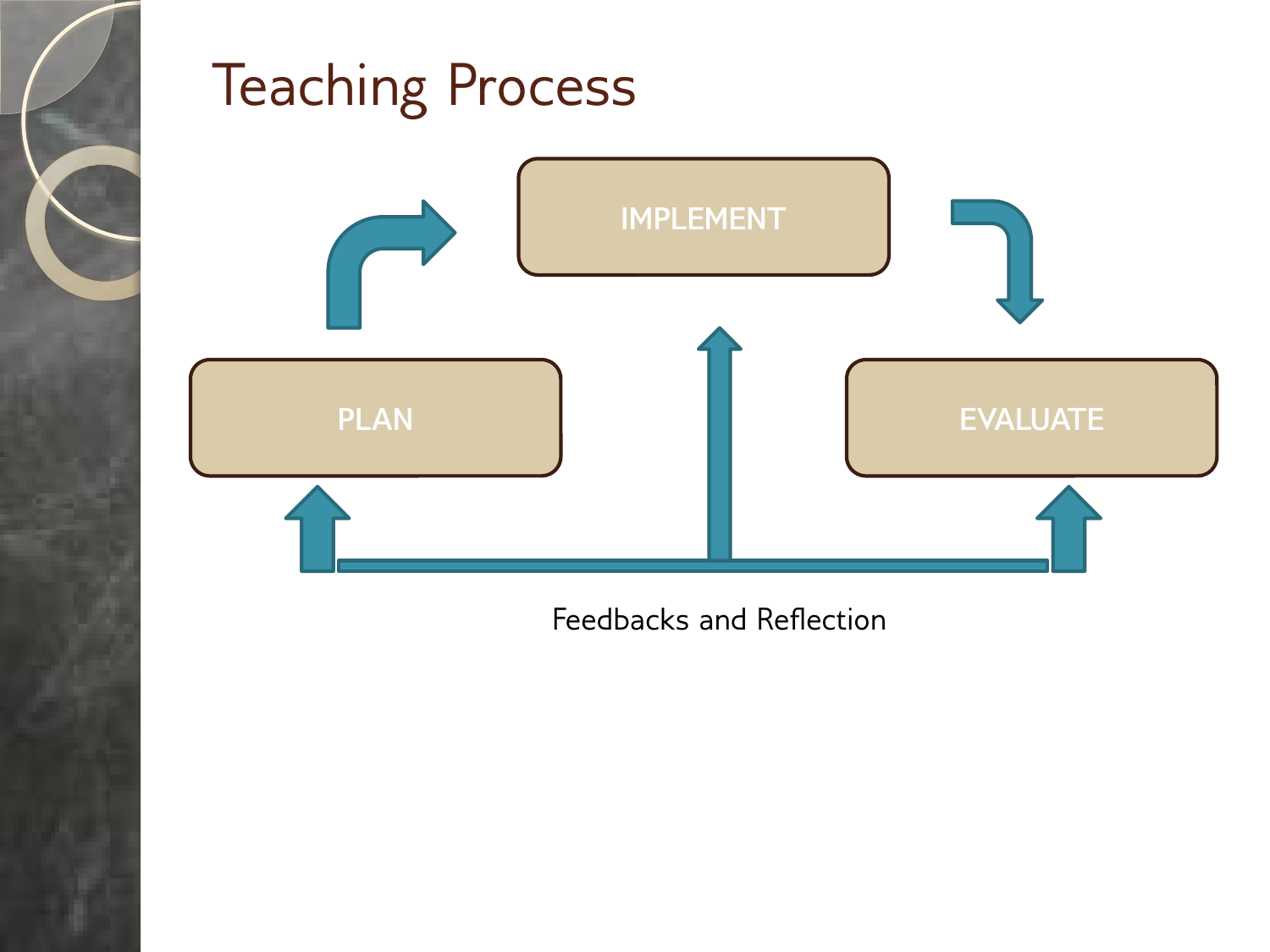

# Teaching Process
IMPLEMENT

PLAN
EVALUATE

Feedbacks and Reflection